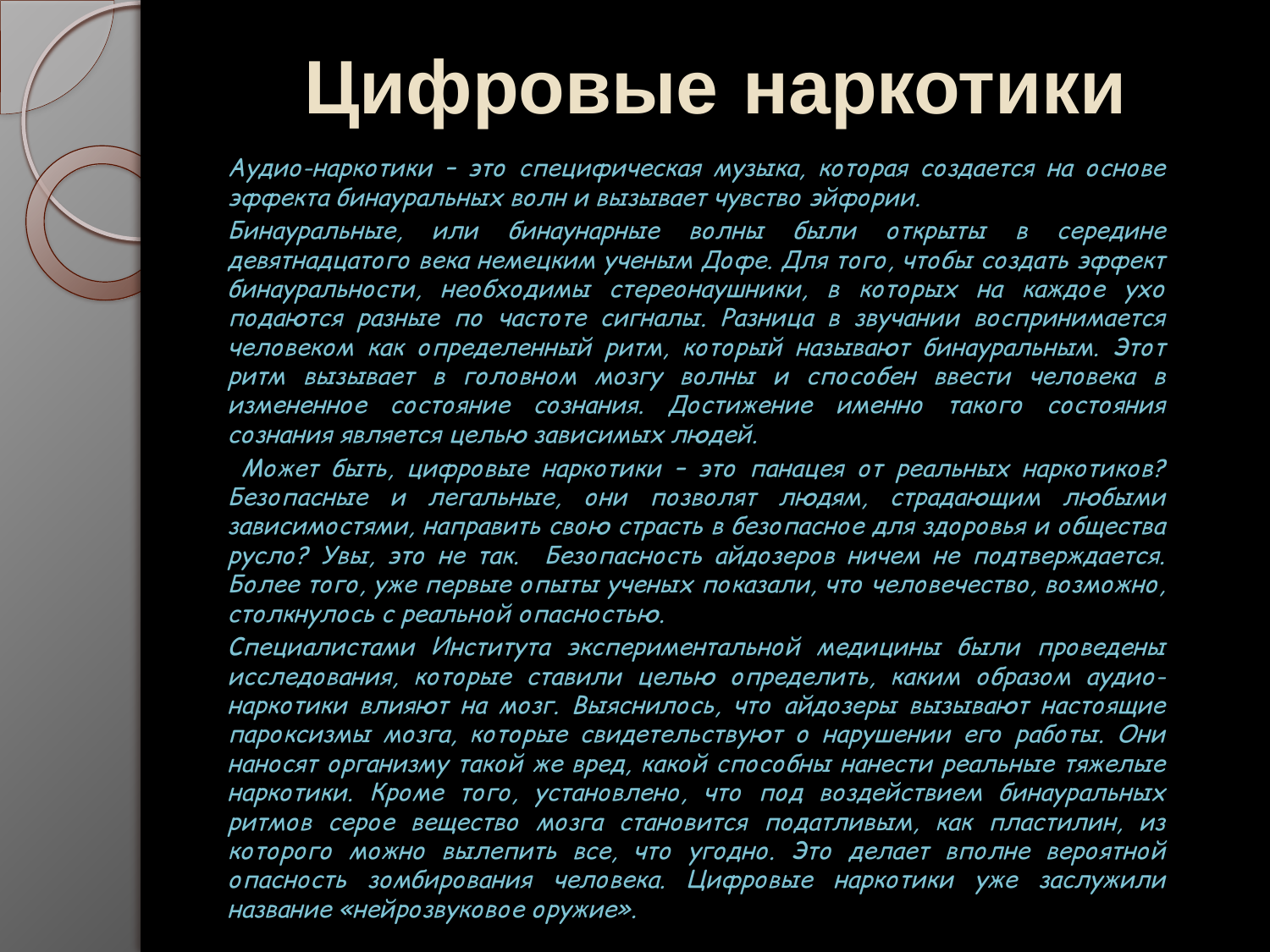

# Цифровые наркотики
Аудио-наркотики – это специфическая музыка, которая создается на основе эффекта бинауральных волн и вызывает чувство эйфории.
Бинауральные, или бинаунарные волны были открыты в середине девятнадцатого века немецким ученым Дофе. Для того, чтобы создать эффект бинауральности, необходимы стереонаушники, в которых на каждое ухо подаются разные по частоте сигналы. Разница в звучании воспринимается человеком как определенный ритм, который называют бинауральным. Этот ритм вызывает в головном мозгу волны и способен ввести человека в измененное состояние сознания. Достижение именно такого состояния сознания является целью зависимых людей.
 Может быть, цифровые наркотики – это панацея от реальных наркотиков? Безопасные и легальные, они позволят людям, страдающим любыми зависимостями, направить свою страсть в безопасное для здоровья и общества русло? Увы, это не так.  Безопасность айдозеров ничем не подтверждается. Более того, уже первые опыты ученых показали, что человечество, возможно, столкнулось с реальной опасностью.
Специалистами Института экспериментальной медицины были проведены исследования, которые ставили целью определить, каким образом аудио-наркотики влияют на мозг. Выяснилось, что айдозеры вызывают настоящие пароксизмы мозга, которые свидетельствуют о нарушении его работы. Они наносят организму такой же вред, какой способны нанести реальные тяжелые наркотики. Кроме того, установлено, что под воздействием бинауральных ритмов серое вещество мозга становится податливым, как пластилин, из которого можно вылепить все, что угодно. Это делает вполне вероятной опасность зомбирования человека. Цифровые наркотики уже заслужили название «нейрозвуковое оружие».